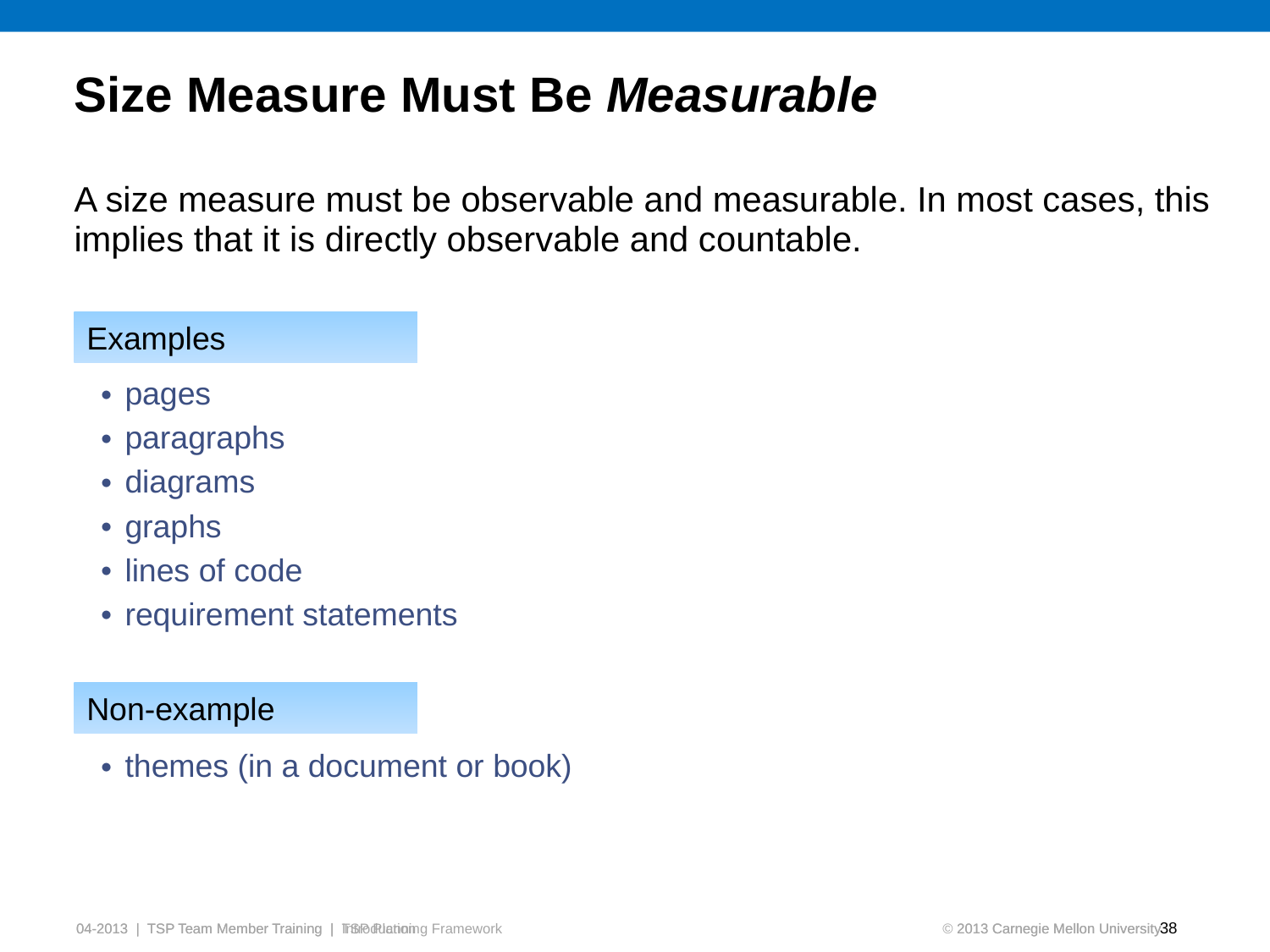

# Size Measure Must Be Measurable
A size measure must be observable and measurable. In most cases, this implies that it is directly observable and countable.

Examples
pages
paragraphs
diagrams
graphs
lines of code
requirement statements

Non-example
themes (in a document or book)